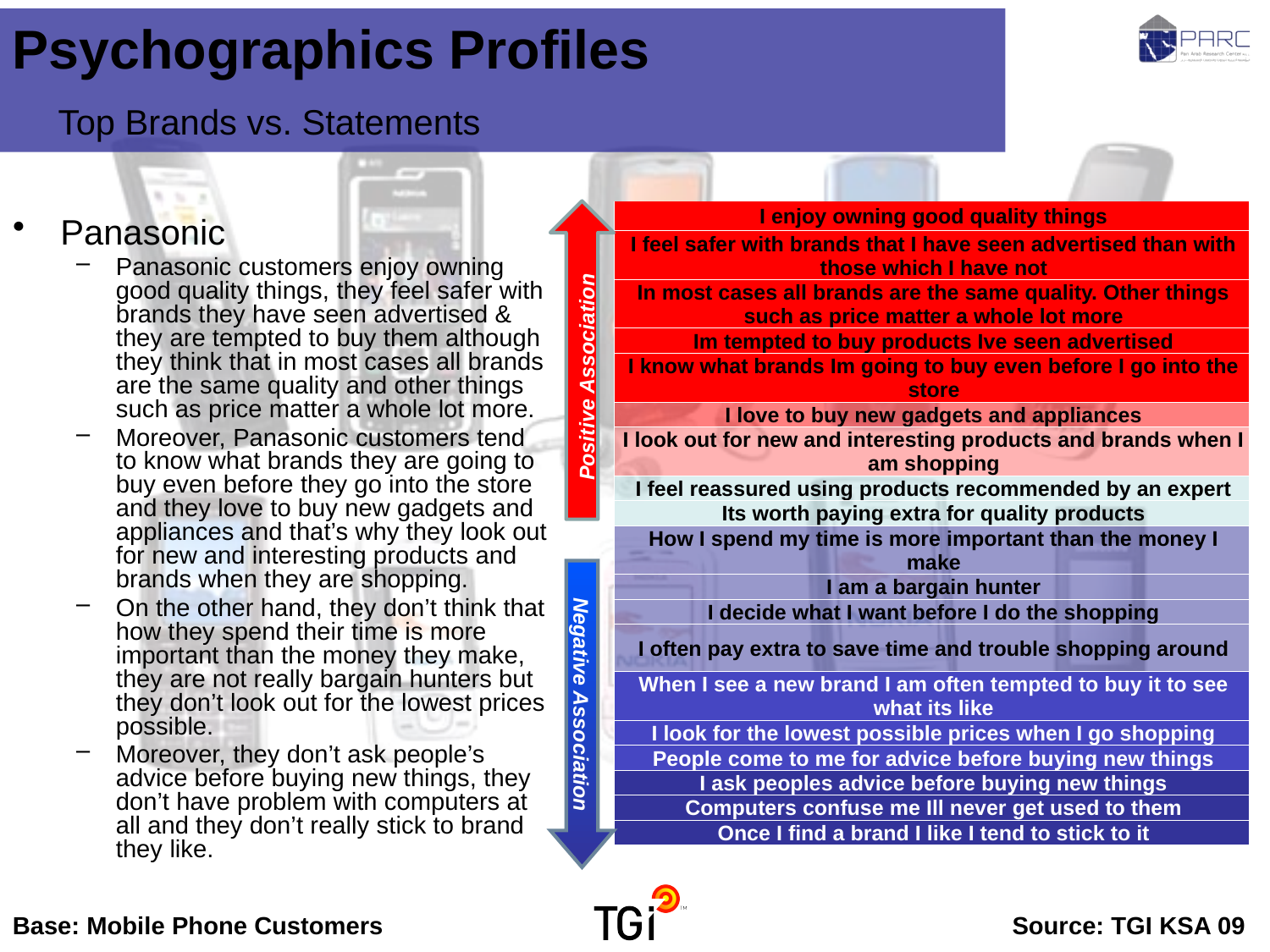

Psychographics Profiles                          Top Brands vs. Statements

Positive Association
| I enjoy owning good quality things |
| --- |
| I feel safer with brands that I have seen advertised than with those which I have not |
| In most cases all brands are the same quality. Other things such as price matter a whole lot more |
| Im tempted to buy products Ive seen advertised |
| I know what brands Im going to buy even before I go into the store |
| I love to buy new gadgets and appliances |
| I look out for new and interesting products and brands when I am shopping |
| I feel reassured using products recommended by an expert |
| Its worth paying extra for quality products |
| How I spend my time is more important than the money I make |
| I am a bargain hunter |
| I decide what I want before I do the shopping |
| I often pay extra to save time and trouble shopping around |
| When I see a new brand I am often tempted to buy it to see what its like |
| I look for the lowest possible prices when I go shopping |
| People come to me for advice before buying new things |
| I ask peoples advice before buying new things |
| Computers confuse me Ill never get used to them |
| Once I find a brand I like I tend to stick to it |
Panasonic
Panasonic customers enjoy owning good quality things, they feel safer with brands they have seen advertised & they are tempted to buy them although they think that in most cases all brands are the same quality and other things such as price matter a whole lot more.
Moreover, Panasonic customers tend to know what brands they are going to buy even before they go into the store and they love to buy new gadgets and appliances and that’s why they look out for new and interesting products and brands when they are shopping.
On the other hand, they don’t think that how they spend their time is more important than the money they make, they are not really bargain hunters but they don’t look out for the lowest prices possible.
Moreover, they don’t ask people’s advice before buying new things, they don’t have problem with computers at all and they don’t really stick to brand they like.
Negative Association
Base: Mobile Phone Customers	Source: TGI KSA 09